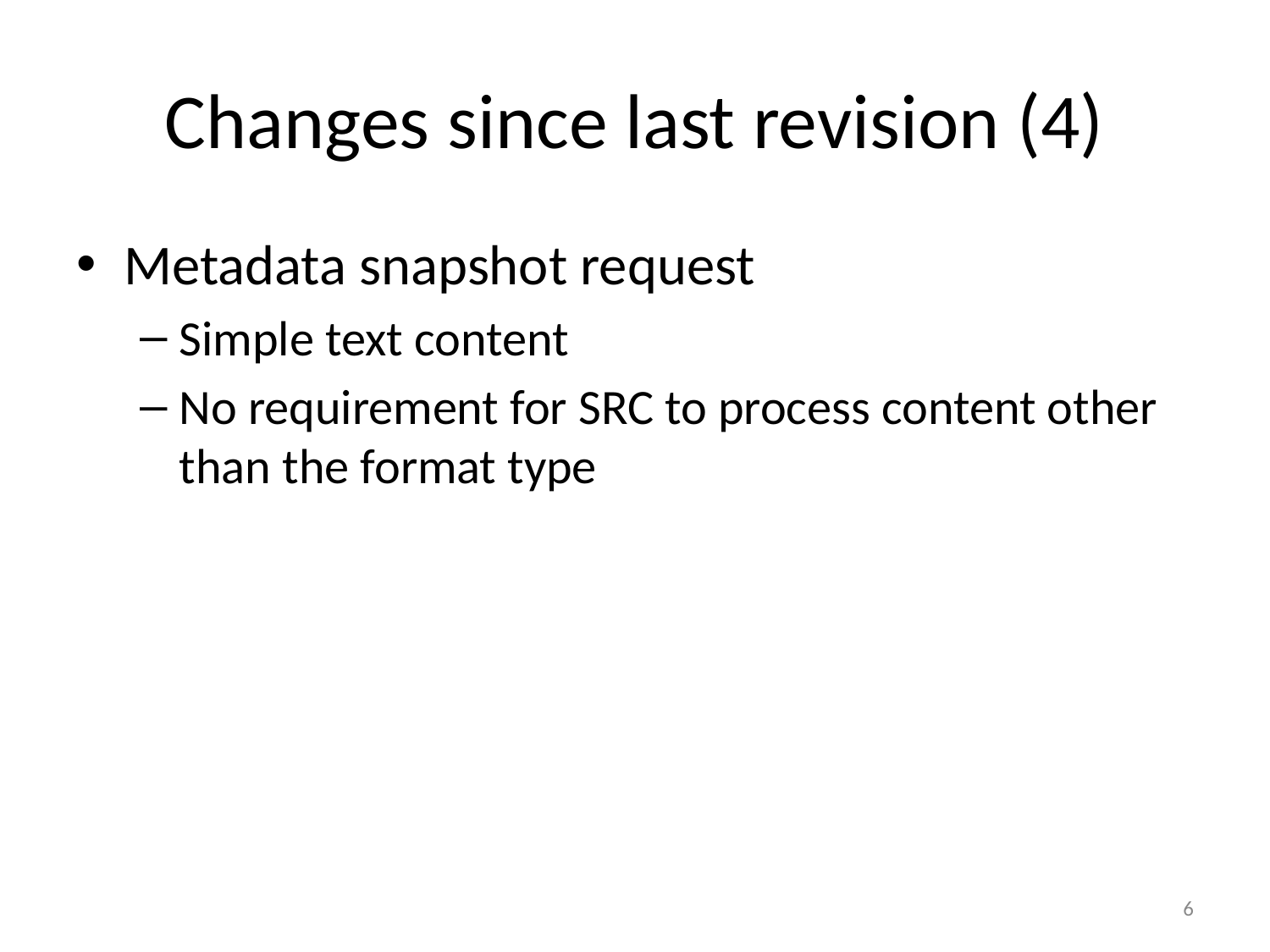

# Changes since last revision (4)
Metadata snapshot request
Simple text content
No requirement for SRC to process content other than the format type
6